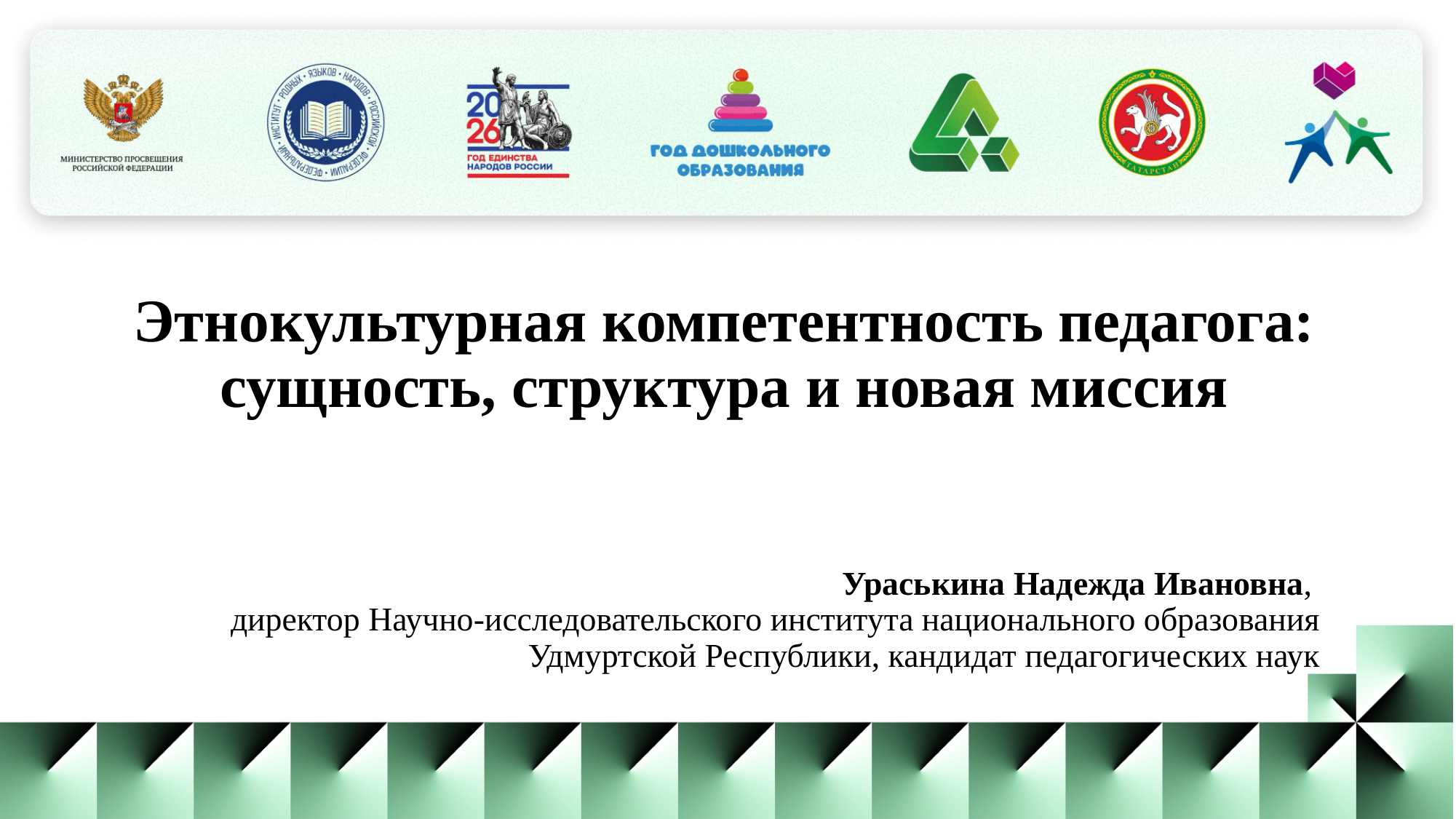

Этнокультурная компетентность педагога: сущность, структура и новая миссия
Ураськина Надежда Ивановна,
директор Научно-исследовательского института национального образования Удмуртской Республики, кандидат педагогических наук